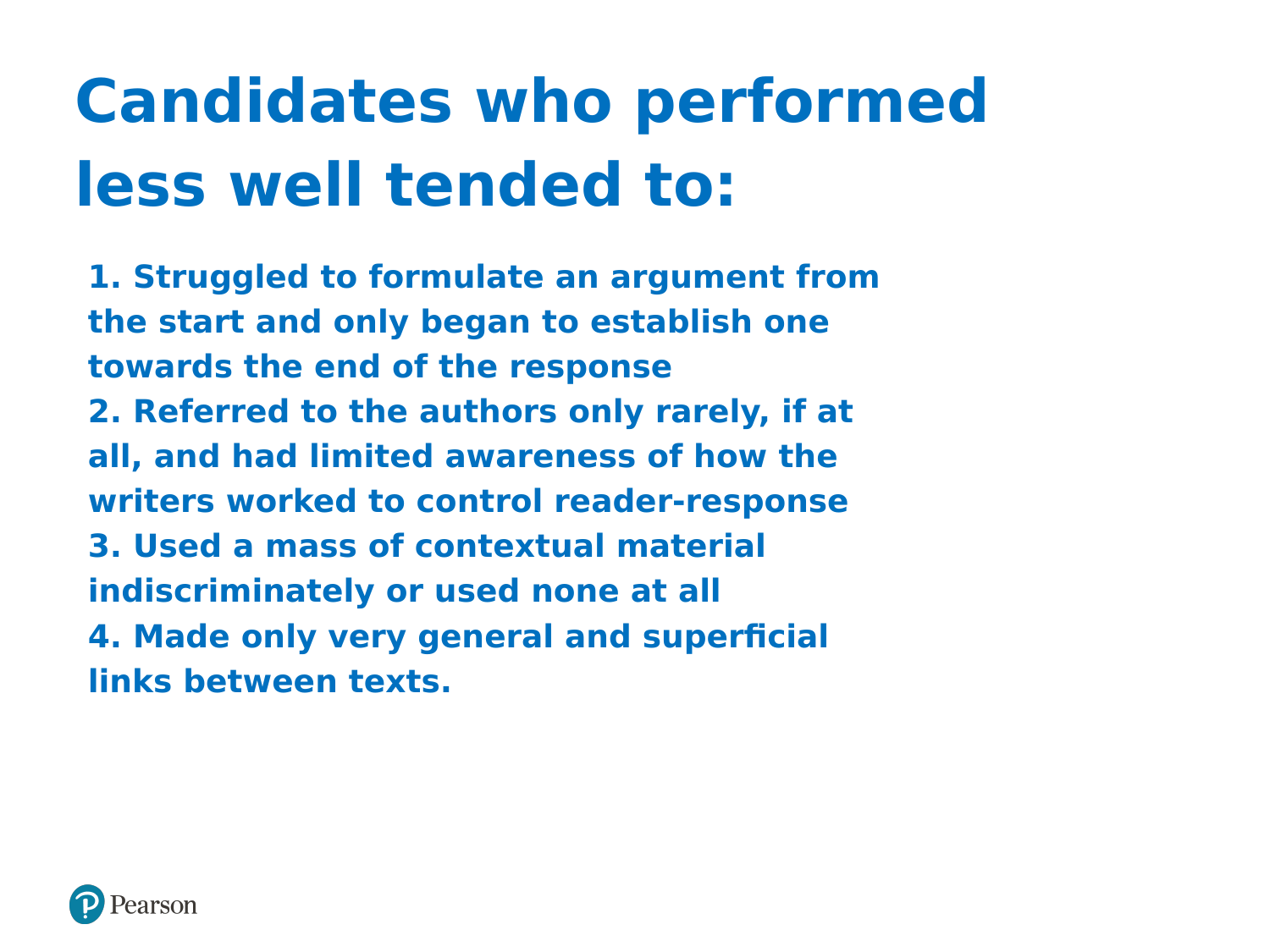

# Candidates who performed less well tended to:
1. Struggled to formulate an argument from the start and only began to establish one towards the end of the response
2. Referred to the authors only rarely, if at all, and had limited awareness of how the writers worked to control reader-response
3. Used a mass of contextual material indiscriminately or used none at all
4. Made only very general and superficial links between texts.

22